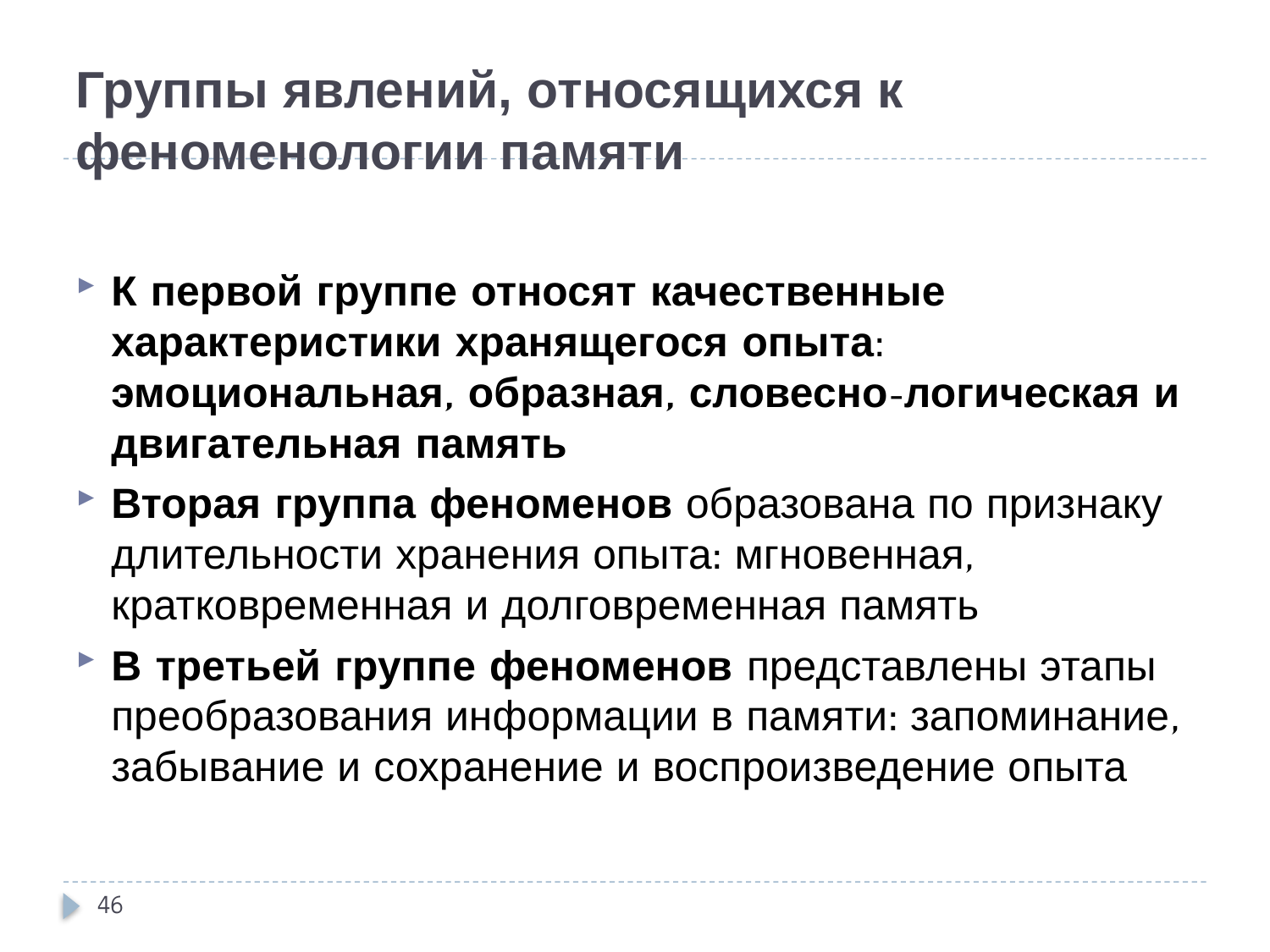

# Группы явлений, относящихся к феноменологии памяти
К первой группе относят качественные характеристики хранящегося опыта: эмоциональная, образная, словесно-логическая и двигательная память
Вторая группа феноменов образована по признаку длительности хранения опыта: мгновенная, кратковременная и долговременная память
В третьей группе феноменов представлены этапы преобразования информации в памяти: запоминание, забывание и сохранение и воспроизведение опыта

46